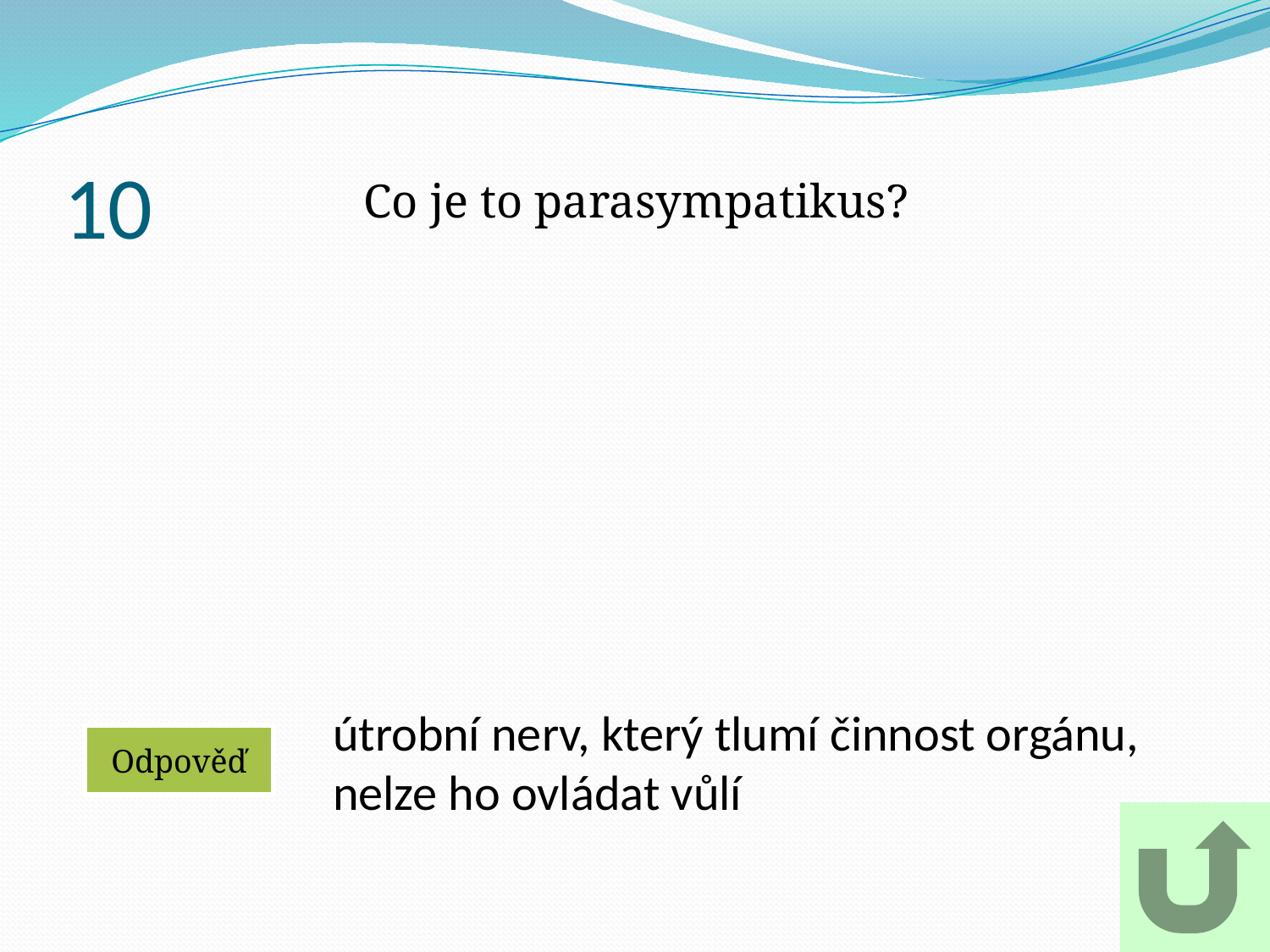

# 10
Co je to parasympatikus?

útrobní nerv, který tlumí činnost orgánu,
nelze ho ovládat vůlí
Odpověď